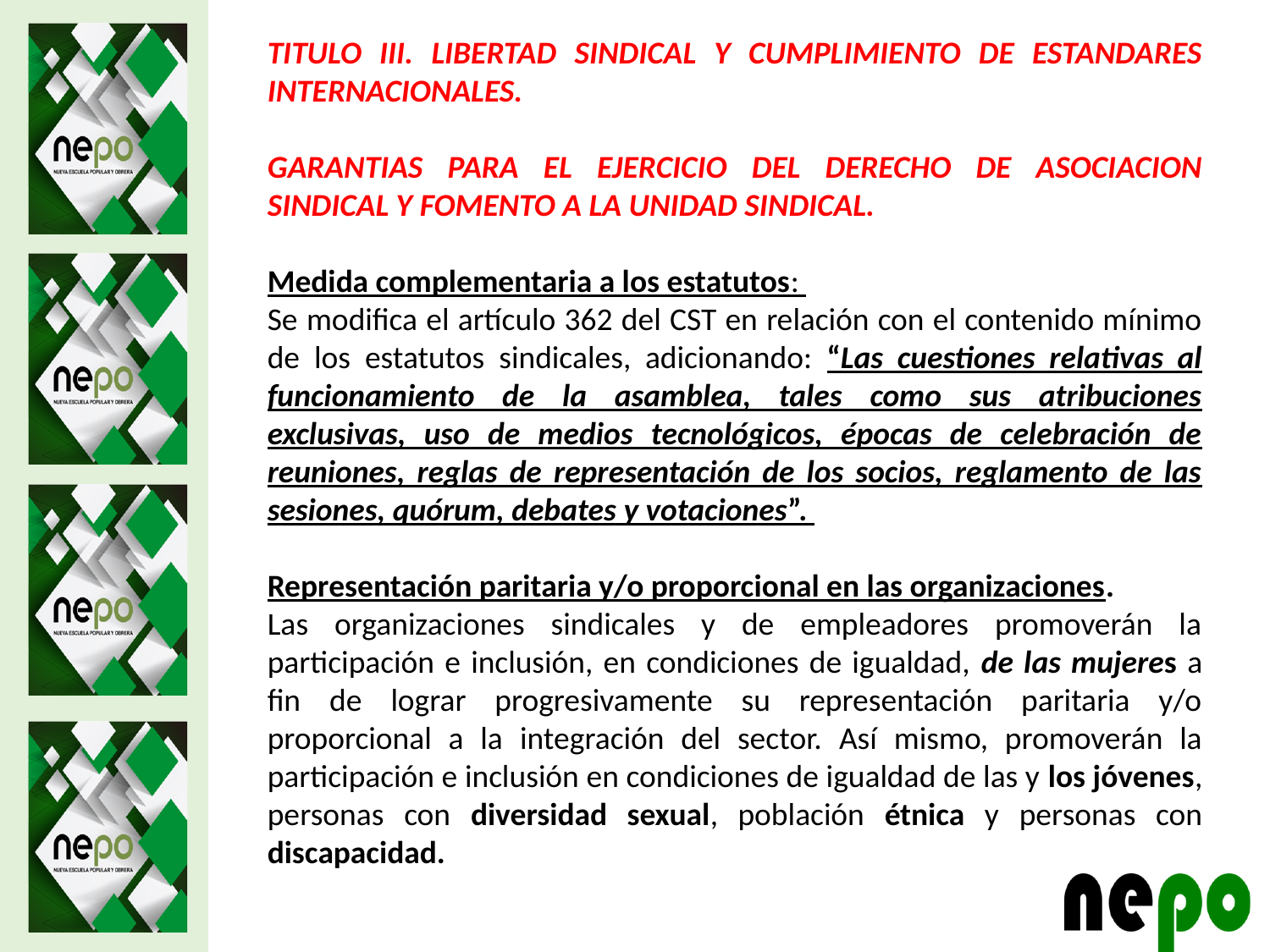

TITULO III. LIBERTAD SINDICAL Y CUMPLIMIENTO DE ESTANDARES INTERNACIONALES.

GARANTIAS PARA EL EJERCICIO DEL DERECHO DE ASOCIACION SINDICAL Y FOMENTO A LA UNIDAD SINDICAL.

Medida complementaria a los estatutos:
Se modifica el artículo 362 del CST en relación con el contenido mínimo de los estatutos sindicales, adicionando: “Las cuestiones relativas al funcionamiento de la asamblea, tales como sus atribuciones exclusivas, uso de medios tecnológicos, épocas de celebración de reuniones, reglas de representación de los socios, reglamento de las sesiones, quórum, debates y votaciones”.

Representación paritaria y/o proporcional en las organizaciones.
Las organizaciones sindicales y de empleadores promoverán la participación e inclusión, en condiciones de igualdad, de las mujeres a fin de lograr progresivamente su representación paritaria y/o proporcional a la integración del sector. Así mismo, promoverán la participación e inclusión en condiciones de igualdad de las y los jóvenes, personas con diversidad sexual, población étnica y personas con discapacidad.